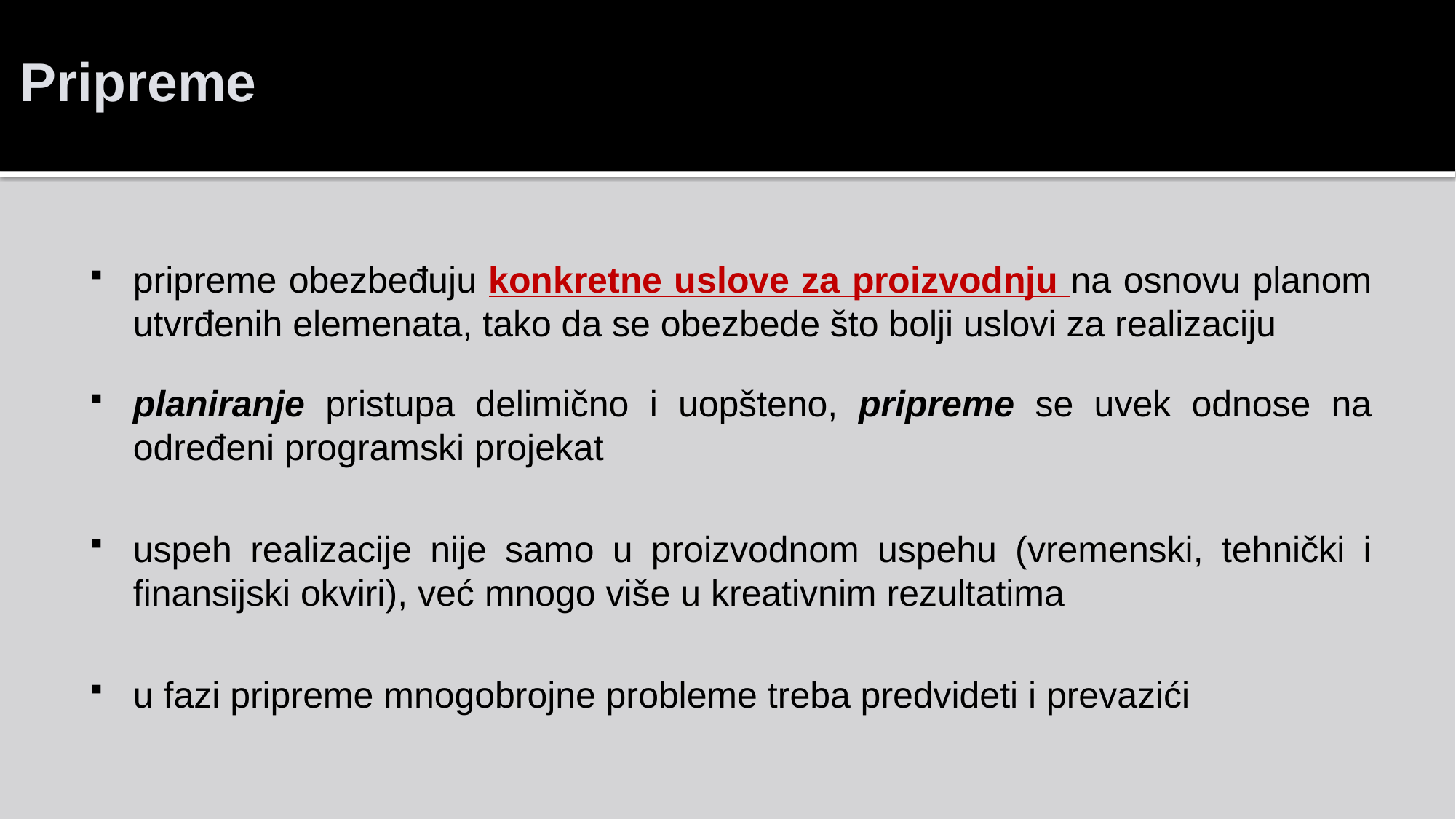

# Pripreme

pripreme obezbeđuju konkretne uslove za proizvodnju na osnovu planom utvrđenih elemenata, tako da se obezbede što bolji uslovi za realizaciju

planiranje pristupa delimično i uopšteno, pripreme se uvek odnose na određeni programski projekat

uspeh realizacije nije samo u proizvodnom uspehu (vremenski, tehnički i finansijski okviri), već mnogo više u kreativnim rezultatima

u fazi pripreme mnogobrojne probleme treba predvideti i prevazići